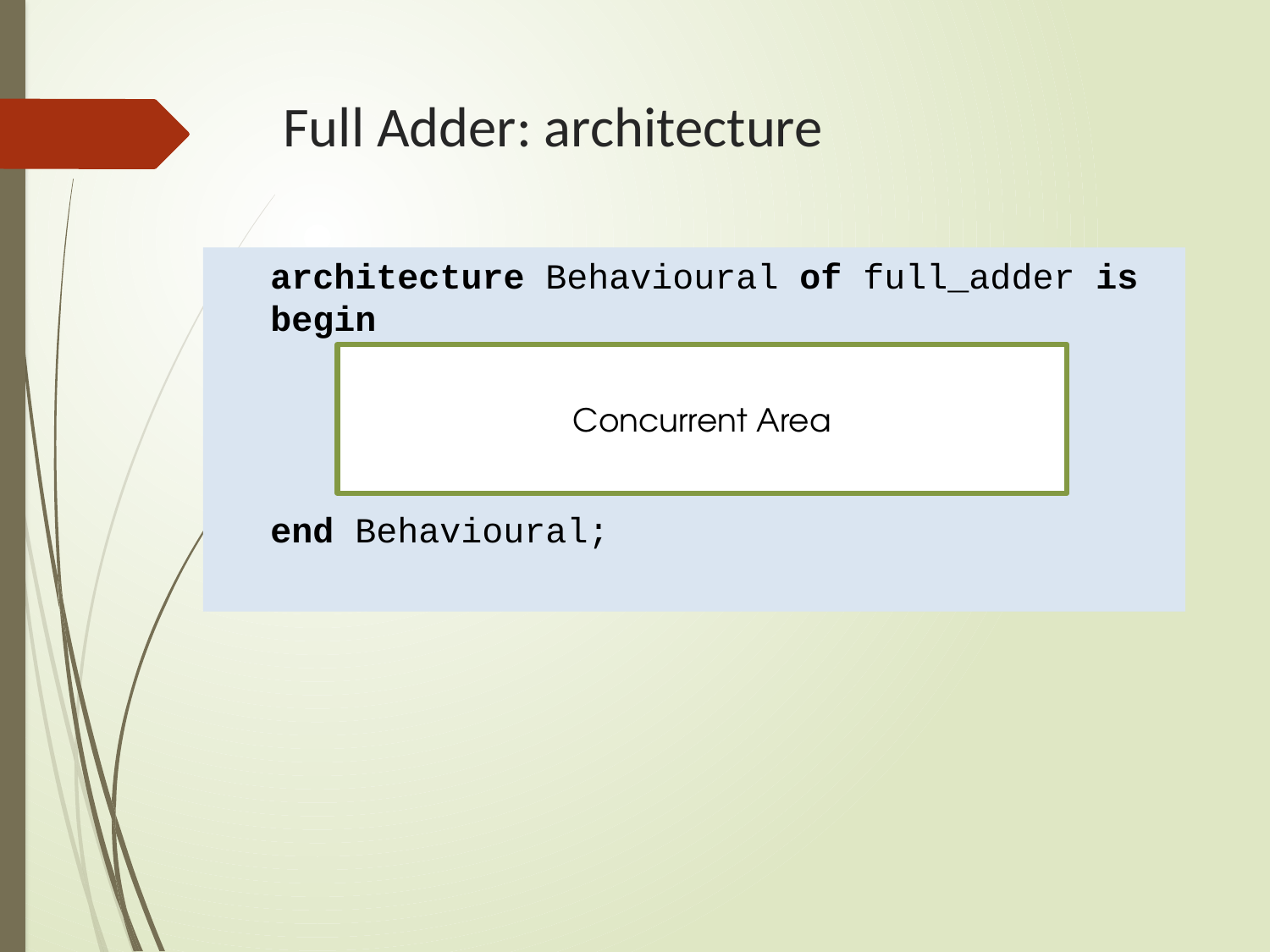

# Full Adder: architecture
architecture Behavioural of full_adder is
begin

end Behavioural;
Concurrent Area